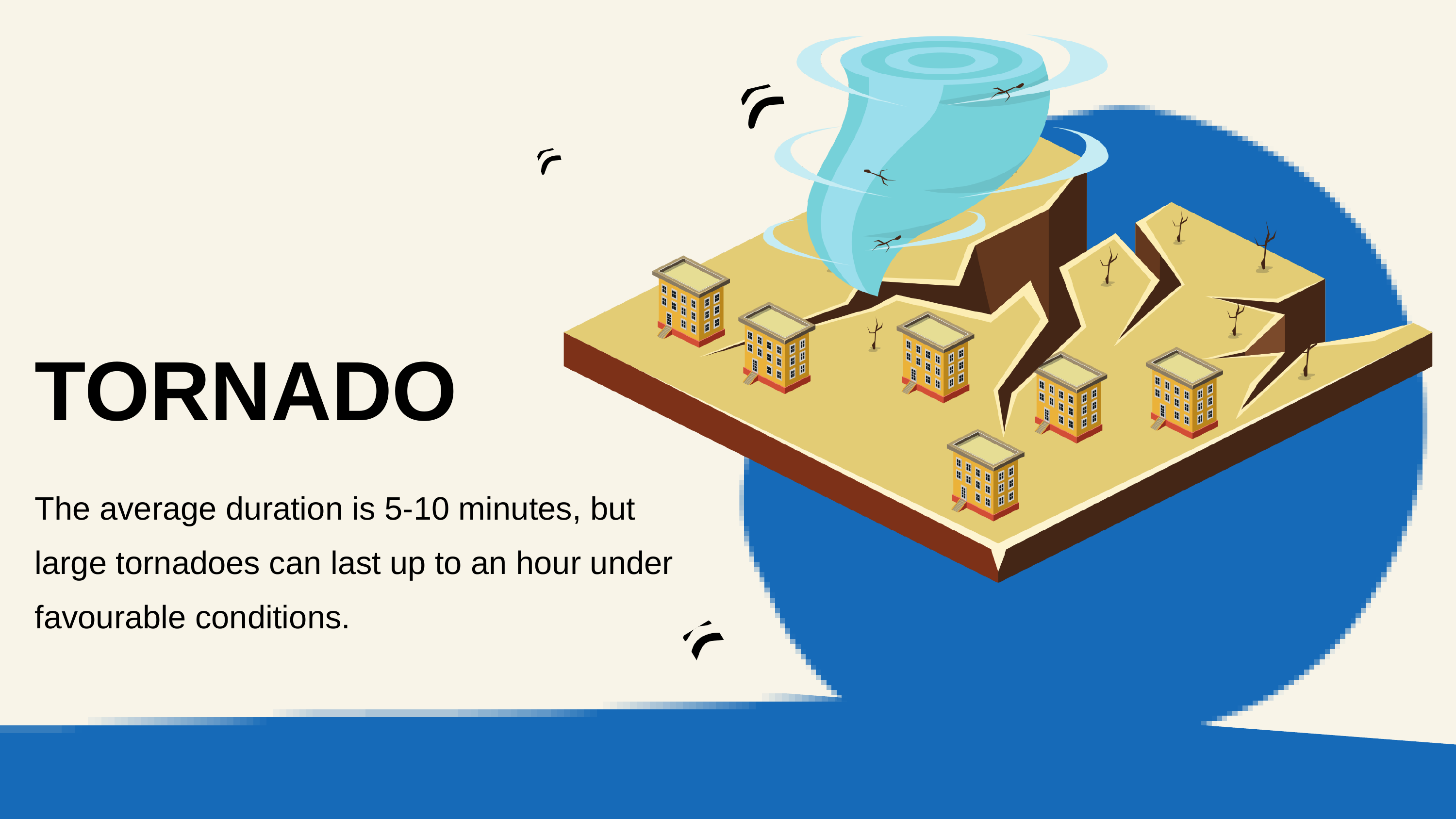

TORNADO
The average duration is 5-10 minutes, but large tornadoes can last up to an hour under favourable conditions.